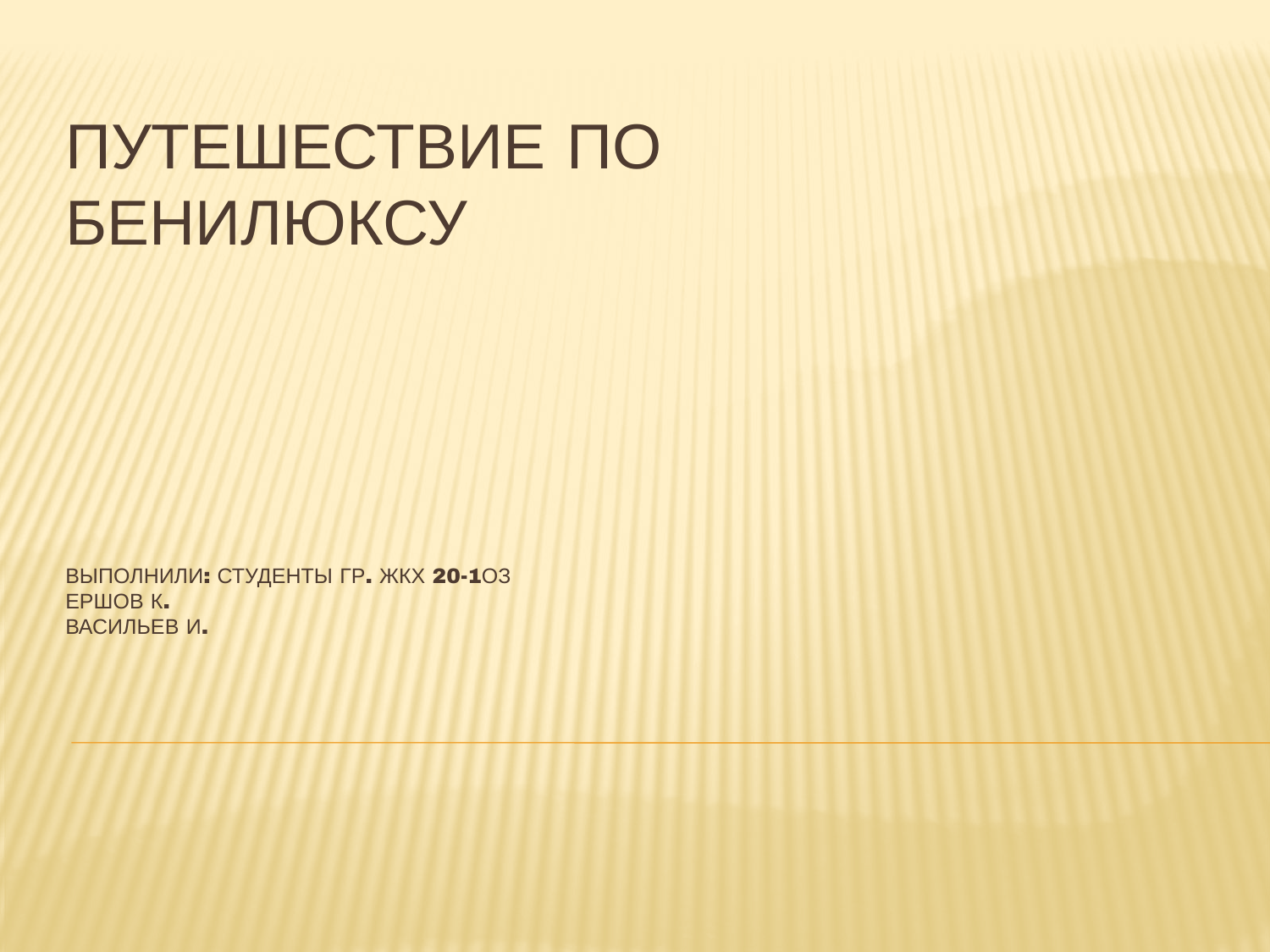

# Путешествие по Бенилюксу Выполнили: студенты гр. ЖКХ 20-1оз Ершов К. Васильев И.